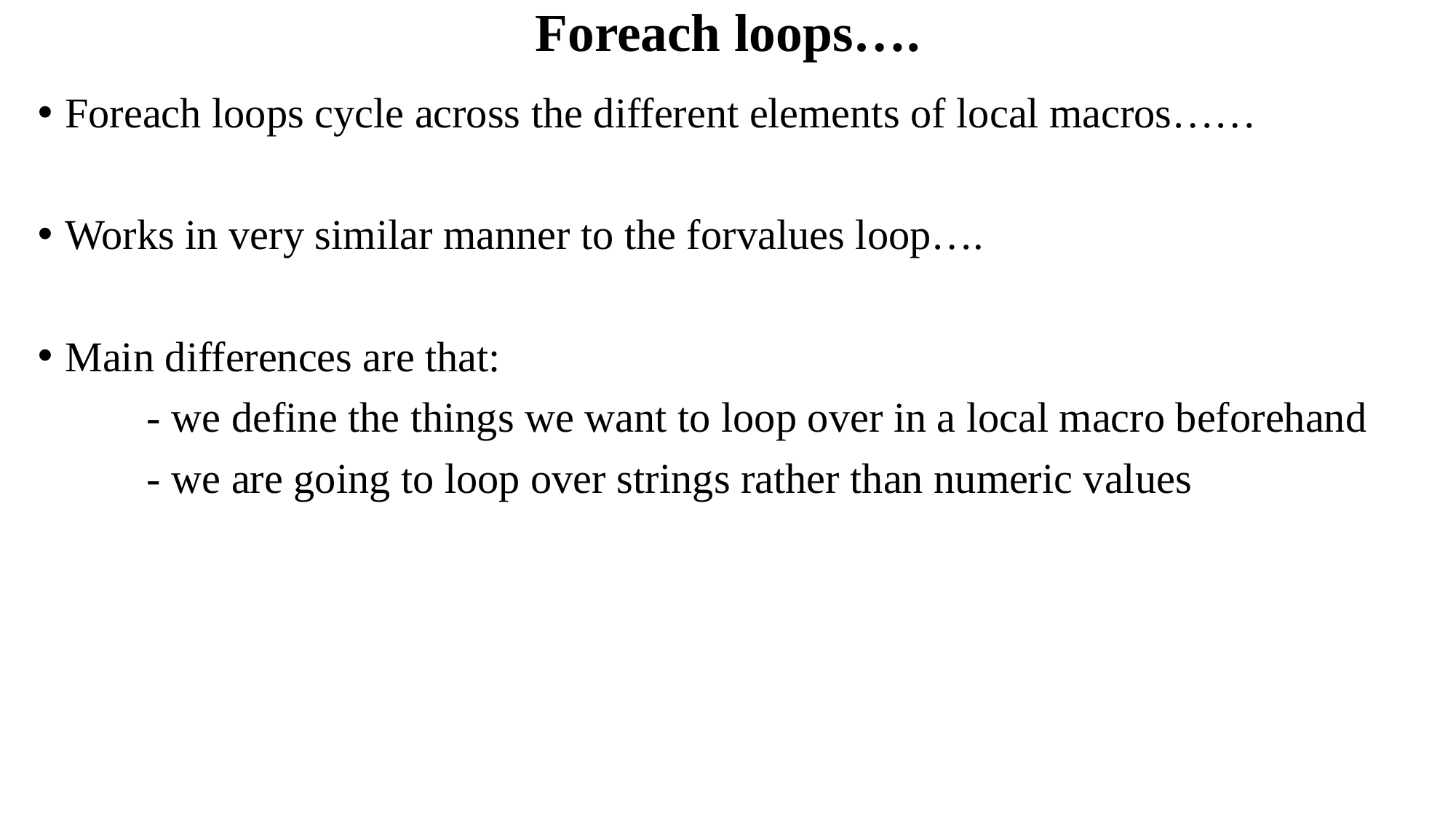

# Foreach loops….
Foreach loops cycle across the different elements of local macros……

Works in very similar manner to the forvalues loop….

Main differences are that:
	- we define the things we want to loop over in a local macro beforehand
	- we are going to loop over strings rather than numeric values